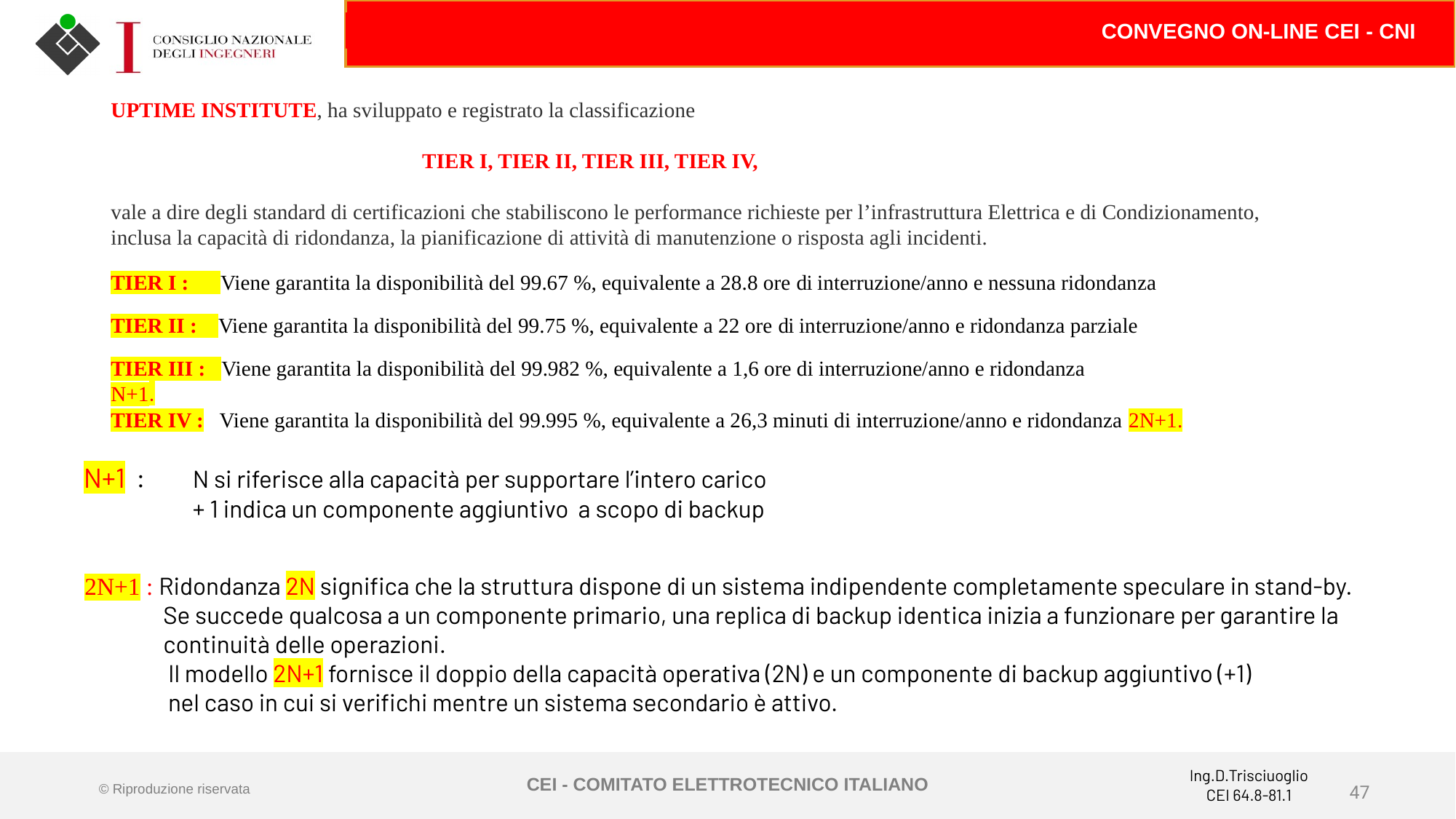

UPTIME INSTITUTE, ha sviluppato e registrato la classificazione

                                                           TIER I, TIER II, TIER III, TIER IV,

vale a dire degli standard di certificazioni che stabiliscono le performance richieste per l’infrastruttura Elettrica e di Condizionamento, inclusa la capacità di ridondanza, la pianificazione di attività di manutenzione o risposta agli incidenti.
TIER I :      Viene garantita la disponibilità del 99.67 %, equivalente a 28.8 ore di interruzione/anno e nessuna ridondanza
TIER II :    Viene garantita la disponibilità del 99.75 %, equivalente a 22 ore di interruzione/anno e ridondanza parziale
TIER III :   Viene garantita la disponibilità del 99.982 %, equivalente a 1,6 ore di interruzione/anno e ridondanza N+1.
TIER IV :   Viene garantita la disponibilità del 99.995 %, equivalente a 26,3 minuti di interruzione/anno e ridondanza 2N+1.
N+1  : 	N si riferisce alla capacità per supportare l’intero carico
	+ 1 indica un componente aggiuntivo  a scopo di backup
2N+1 : Ridondanza 2N significa che la struttura dispone di un sistema indipendente completamente speculare in stand-by.
                Se succede qualcosa a un componente primario, una replica di backup identica inizia a funzionare per garantire la
                continuità delle operazioni.
                 Il modello 2N+1 fornisce il doppio della capacità operativa (2N) e un componente di backup aggiuntivo (+1)
                 nel caso in cui si verifichi mentre un sistema secondario è attivo.
Ing.D.Trisciuoglio
CEI 64.8-81.1